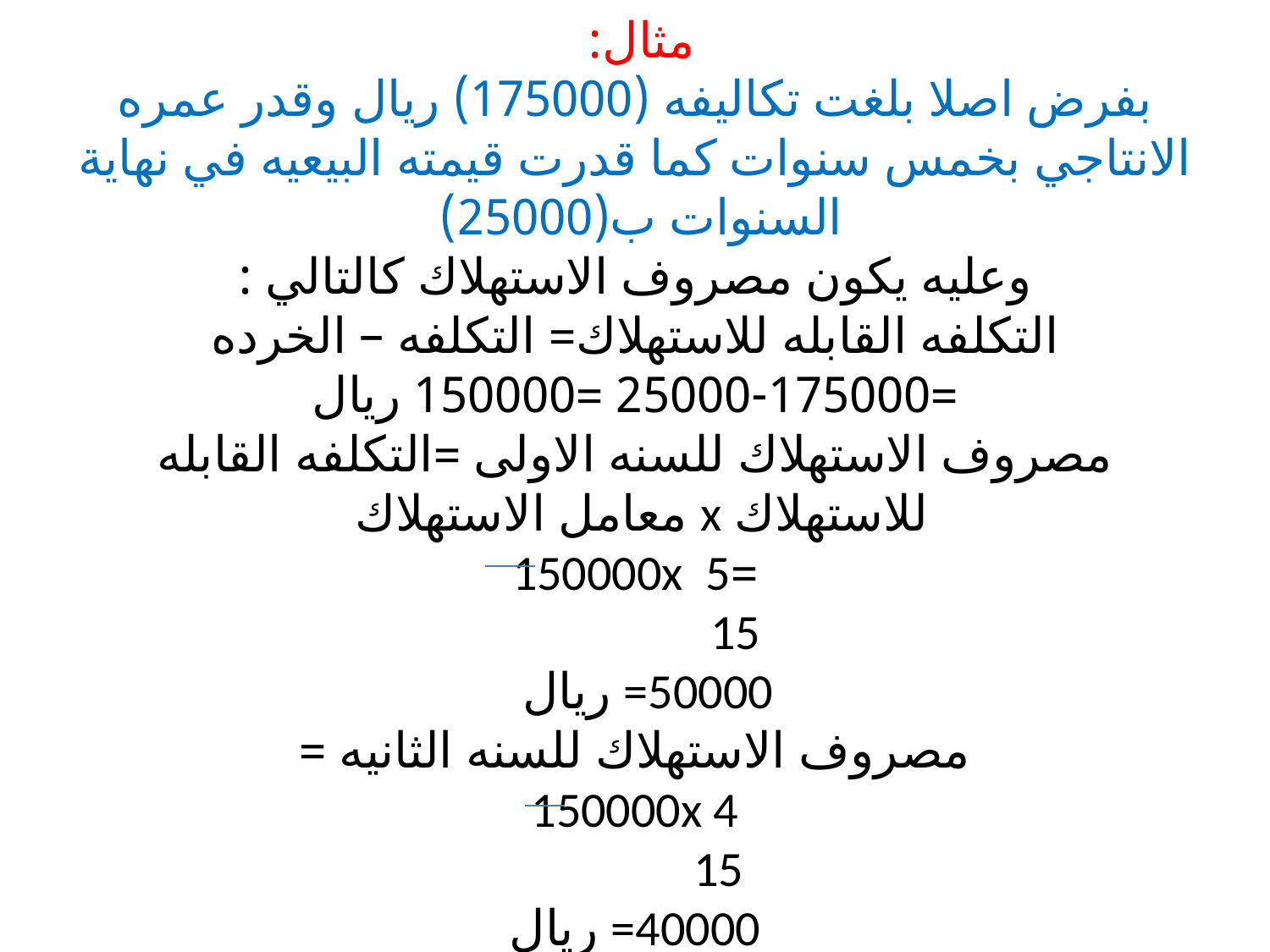

# مثال: بفرض اصلا بلغت تكاليفه (175000) ريال وقدر عمره الانتاجي بخمس سنوات كما قدرت قيمته البيعيه في نهاية السنوات ب(25000) وعليه يكون مصروف الاستهلاك كالتالي : التكلفه القابله للاستهلاك= التكلفه – الخرده =175000-25000 =150000 ريال مصروف الاستهلاك للسنه الاولى =التكلفه القابله للاستهلاك x معامل الاستهلاك =150000x  5 15 =50000 ريال مصروف الاستهلاك للسنه الثانيه = 150000x 4 15 =40000 ريال